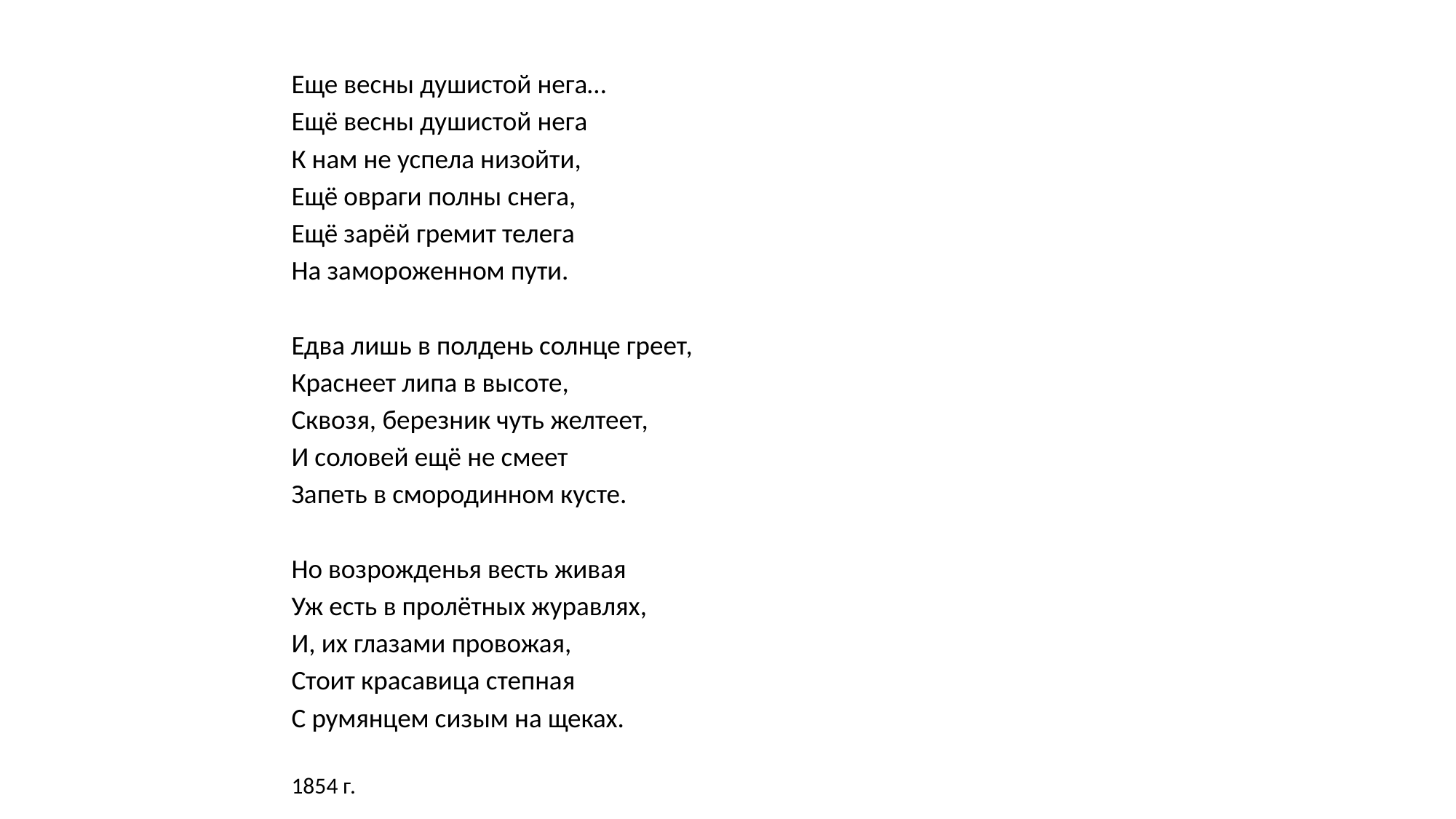

Еще весны душистой нега…
Ещё весны душистой нега
К нам не успела низойти,
Ещё овраги полны снега,
Ещё зарёй гремит телега
На замороженном пути.

Едва лишь в полдень солнце греет,
Краснеет липа в высоте,
Сквозя, березник чуть желтеет,
И соловей ещё не смеет
Запеть в смородинном кусте.

Но возрожденья весть живая
Уж есть в пролётных журавлях,
И, их глазами провожая,
Стоит красавица степная
С румянцем сизым на щеках.

1854 г.